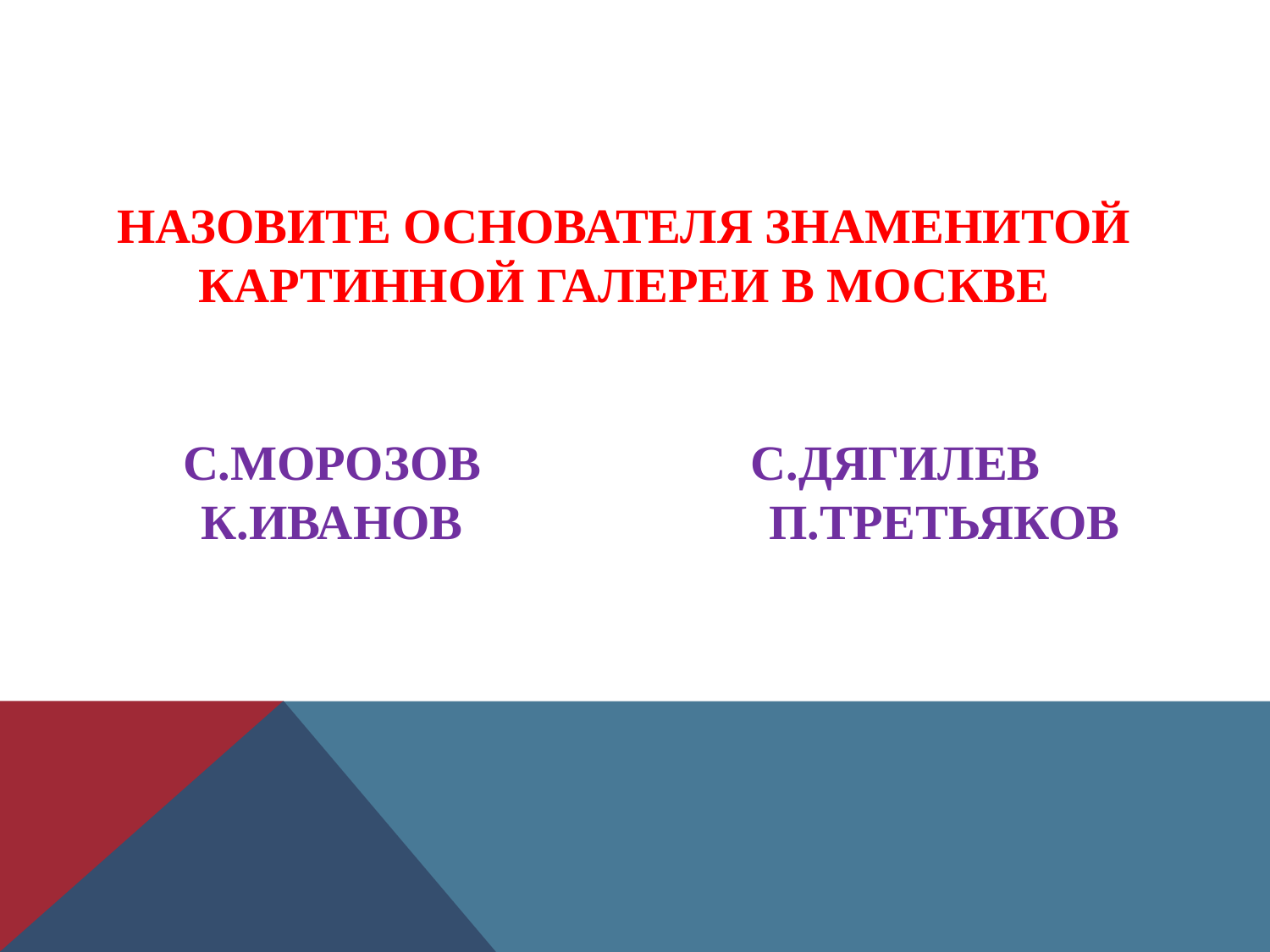

Назовите Основателя знаменитой
картинной галереи в Москве
С.Морозов                      С.Дягилев
     К.Иванов                         П.Третьяков